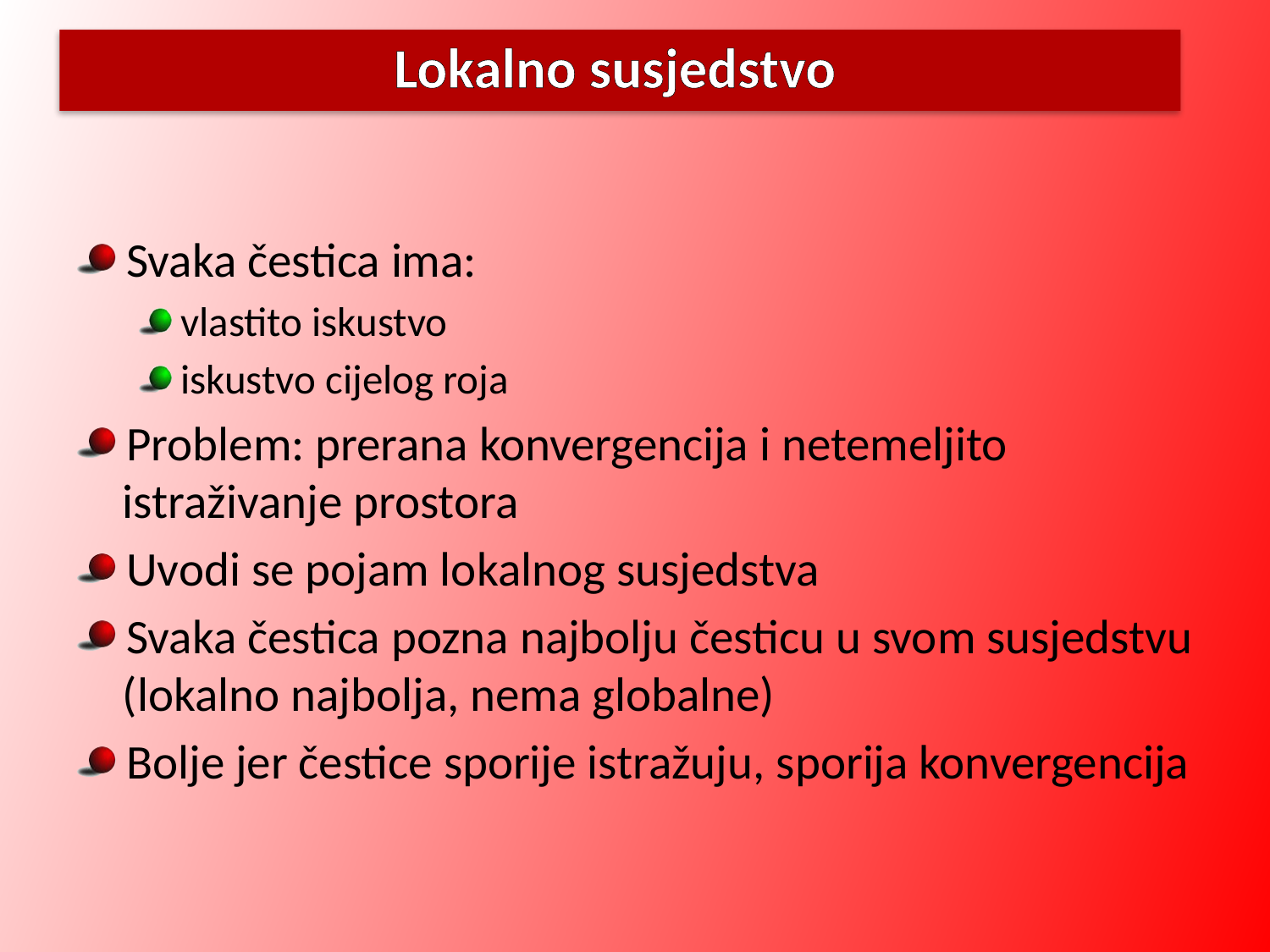

# Lokalno susjedstvo
Svaka čestica ima:
vlastito iskustvo
iskustvo cijelog roja
Problem: prerana konvergencija i netemeljito istraživanje prostora
Uvodi se pojam lokalnog susjedstva
Svaka čestica pozna najbolju česticu u svom susjedstvu (lokalno najbolja, nema globalne)
Bolje jer čestice sporije istražuju, sporija konvergencija